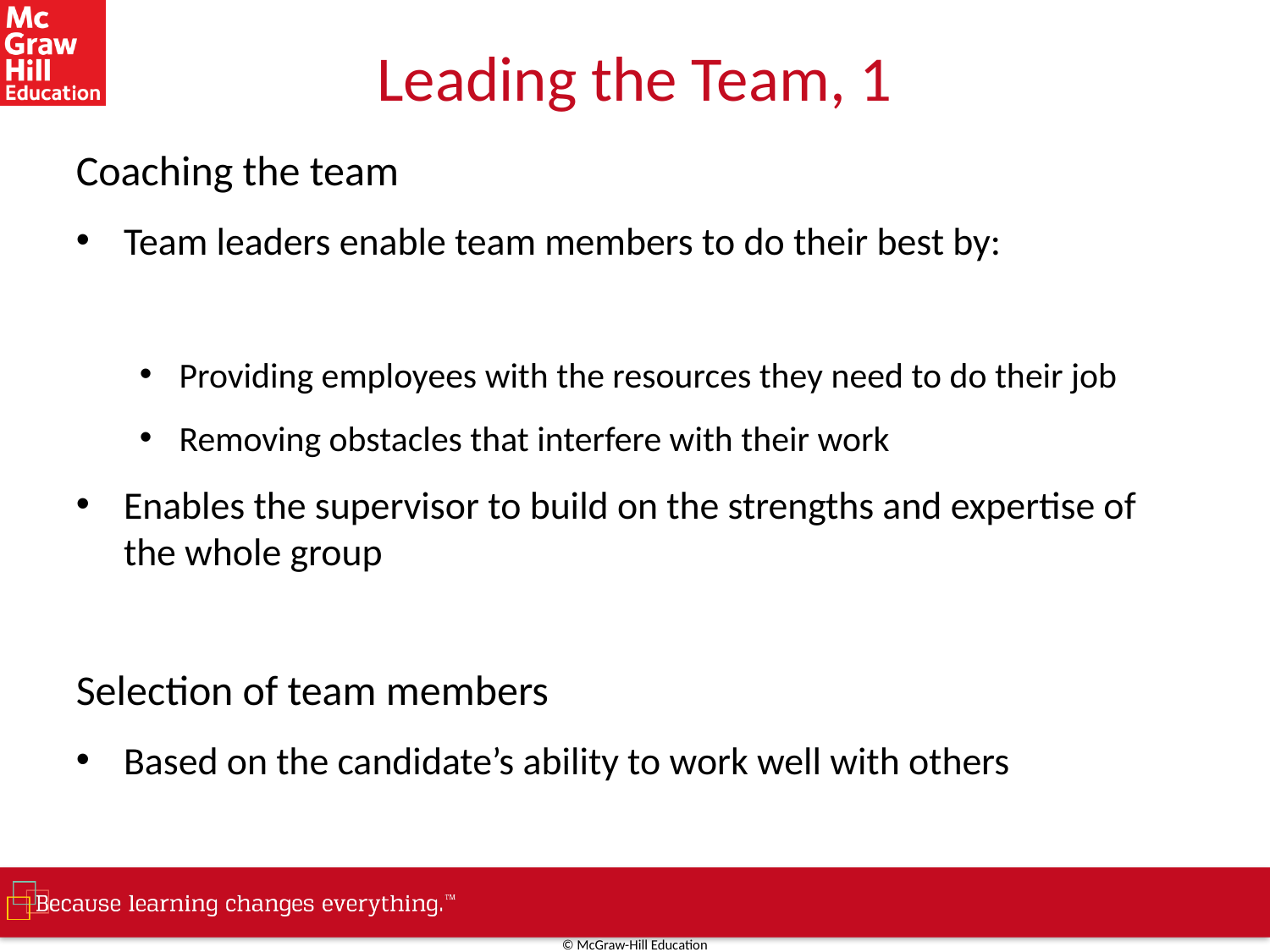

# Leading the Team, 1
Coaching the team
Team leaders enable team members to do their best by:

Providing employees with the resources they need to do their job
Removing obstacles that interfere with their work
Enables the supervisor to build on the strengths and expertise of the whole group

Selection of team members
Based on the candidate’s ability to work well with others